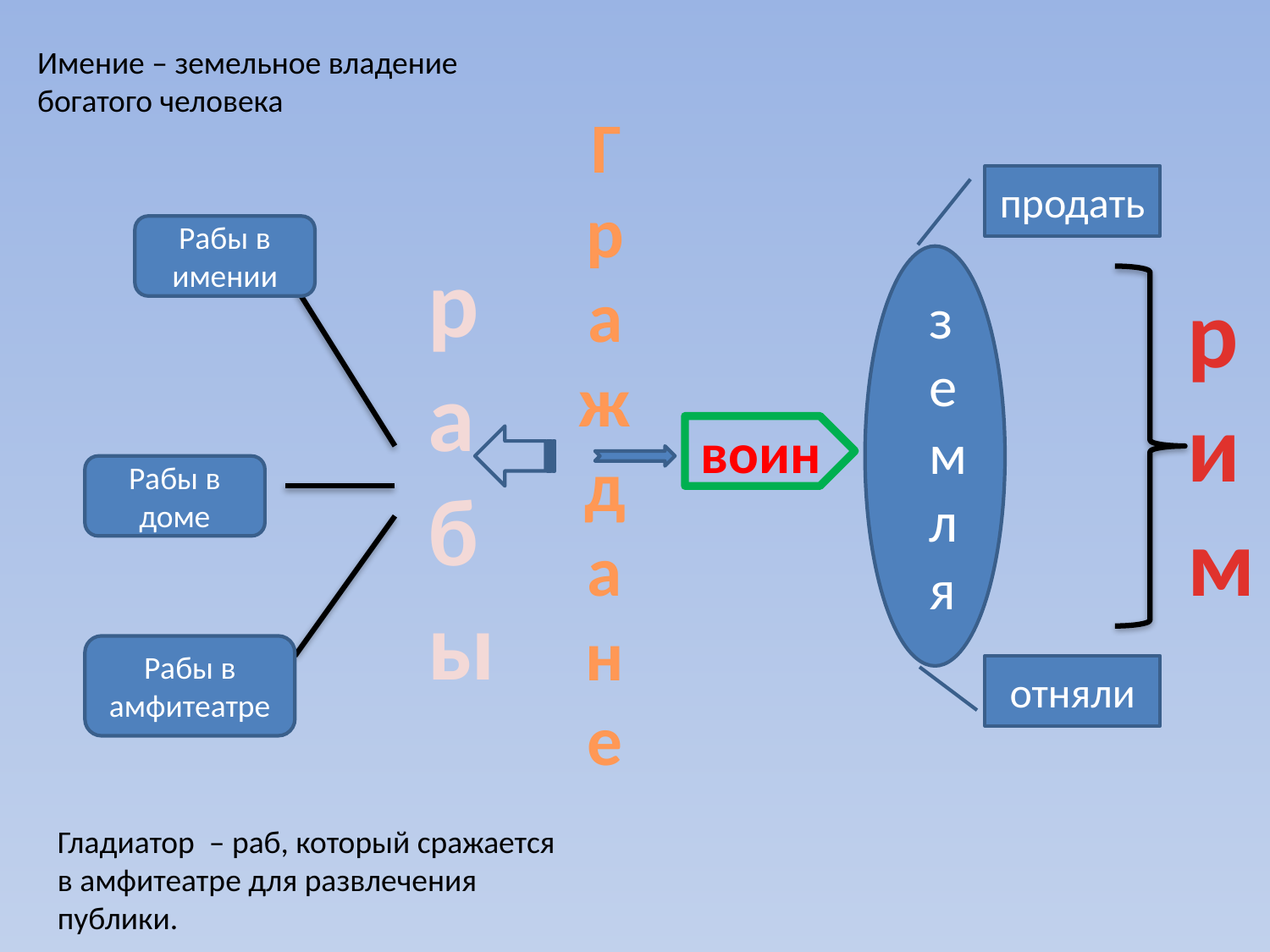

Имение – земельное владение богатого человека
Граждане
продать
Рабы в имении
рабы

земля

рим
воин

Рабы в доме
Рабы в амфитеатре
отняли
Гладиатор  – раб, который сражается в амфитеатре для развлечения публики.